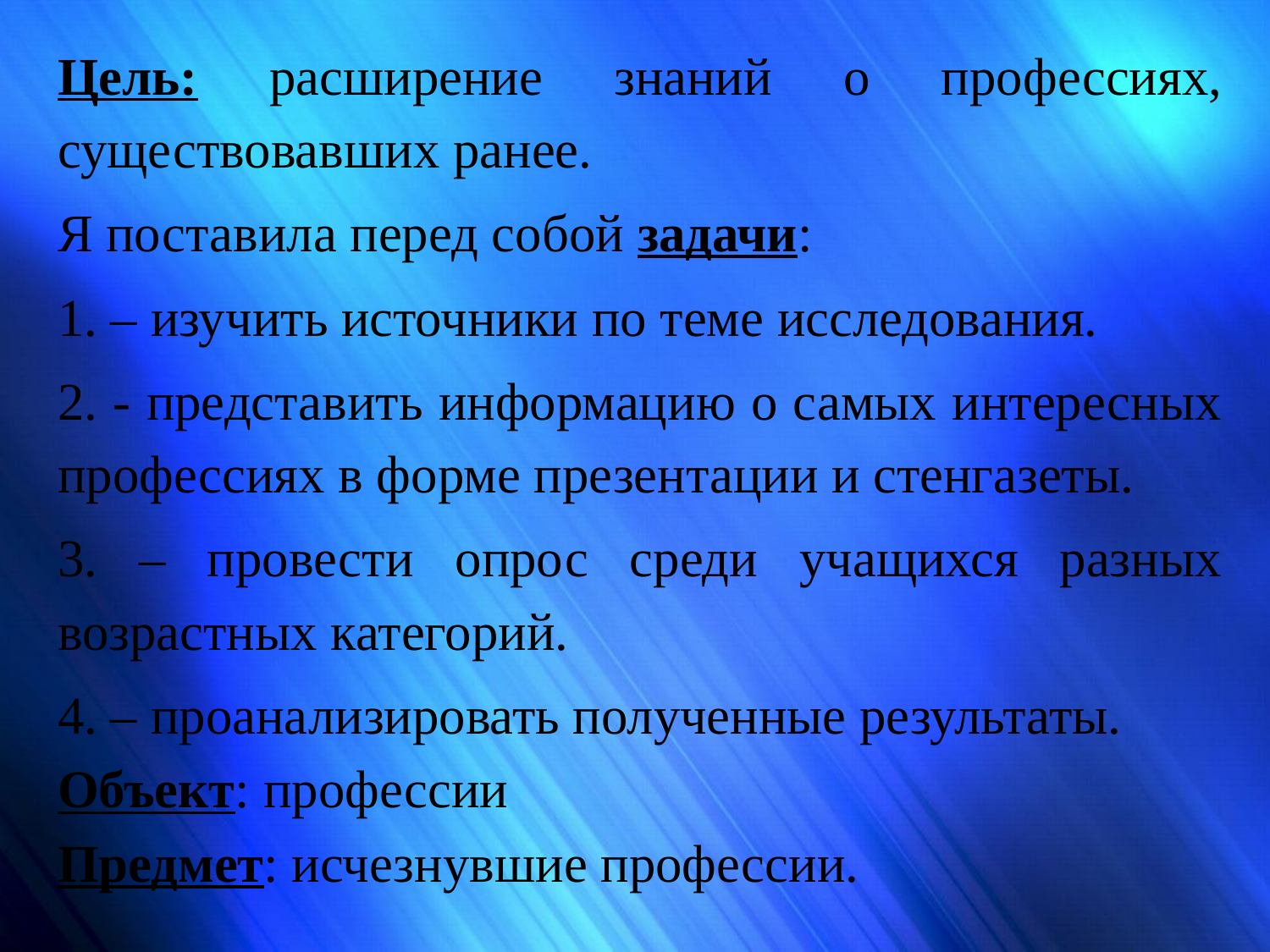

Цель: расширение знаний о профессиях, существовавших ранее.
Я поставила перед собой задачи:
1. – изучить источники по теме исследования.
2. - представить информацию о самых интересных профессиях в форме презентации и стенгазеты.
3. – провести опрос среди учащихся разных возрастных категорий.
4. – проанализировать полученные результаты.
Объект: профессии
Предмет: исчезнувшие профессии.